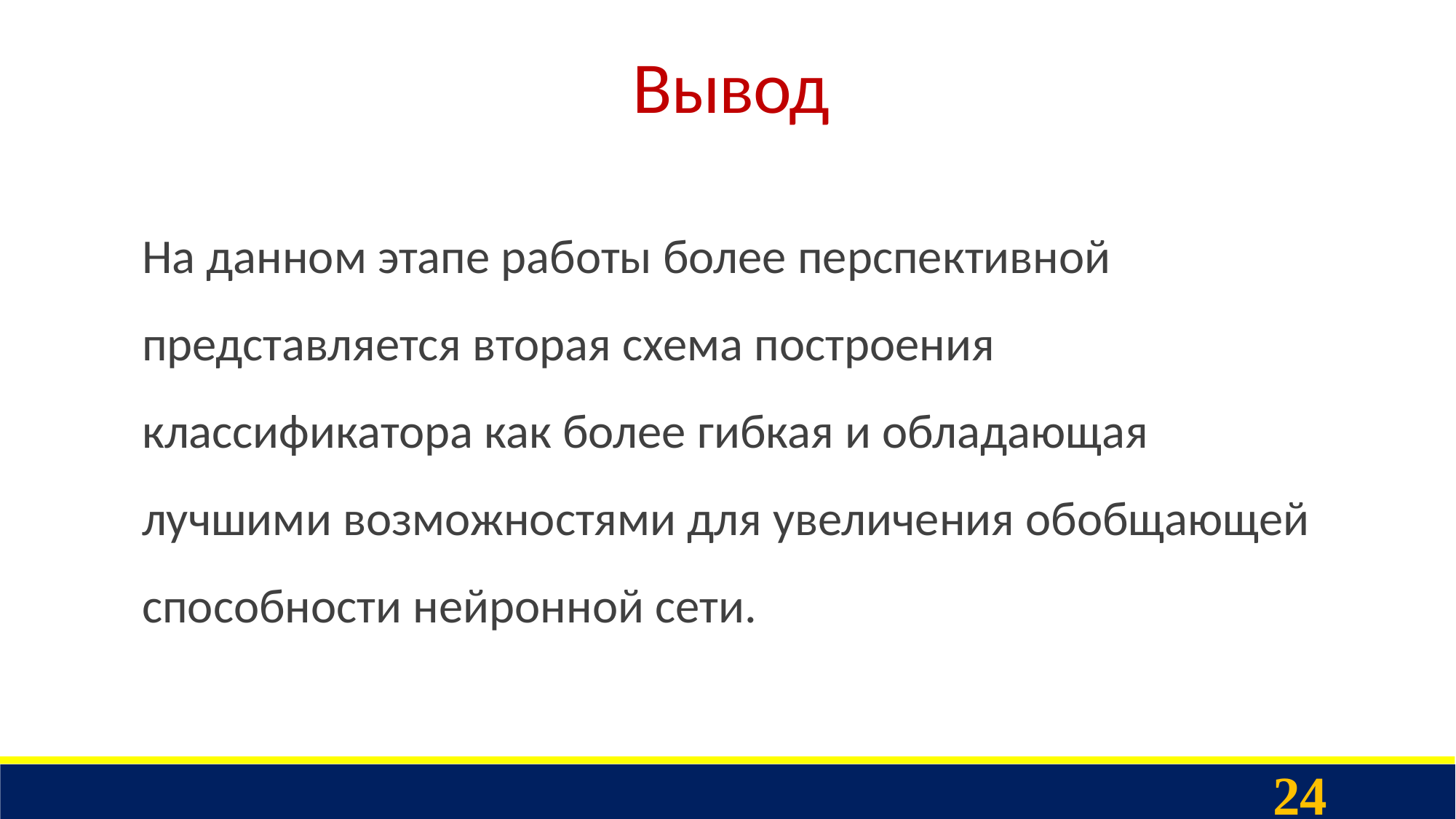

# Вывод
На данном этапе работы более перспективной представляется вторая схема построения классификатора как более гибкая и обладающая лучшими возможностями для увеличения обобщающей способности нейронной сети.
24